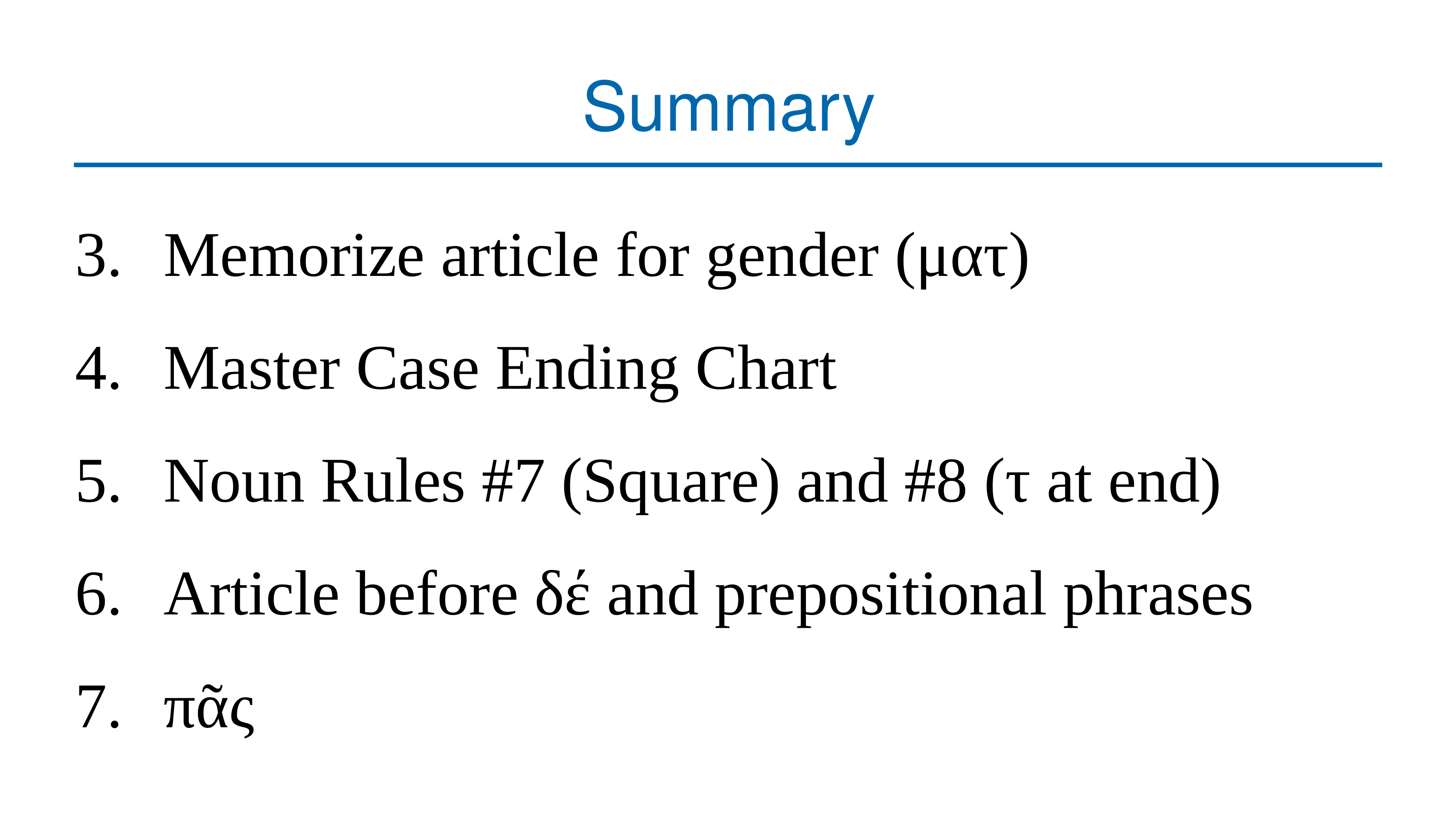

# Summary
Memorize article for gender (ματ)
Master Case Ending Chart
Noun Rules #7 (Square) and #8 (τ at end)
Article before δέ and prepositional phrases
πᾶς